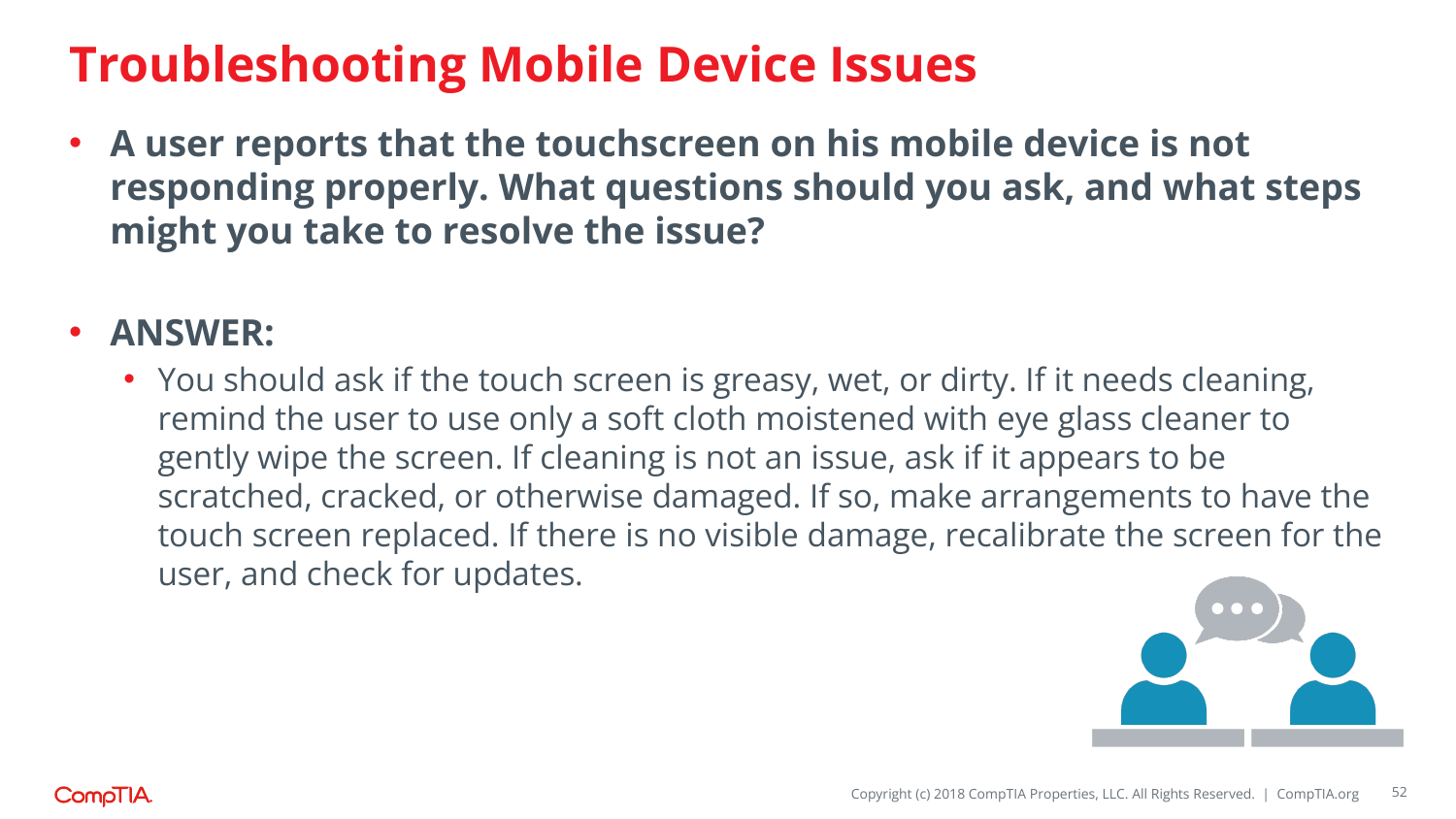

# Troubleshooting Mobile Device Issues
A user reports that the touchscreen on his mobile device is not responding properly. What questions should you ask, and what steps might you take to resolve the issue?

ANSWER:
You should ask if the touch screen is greasy, wet, or dirty. If it needs cleaning, remind the user to use only a soft cloth moistened with eye glass cleaner to gently wipe the screen. If cleaning is not an issue, ask if it appears to be scratched, cracked, or otherwise damaged. If so, make arrangements to have the touch screen replaced. If there is no visible damage, recalibrate the screen for the user, and check for updates.

52